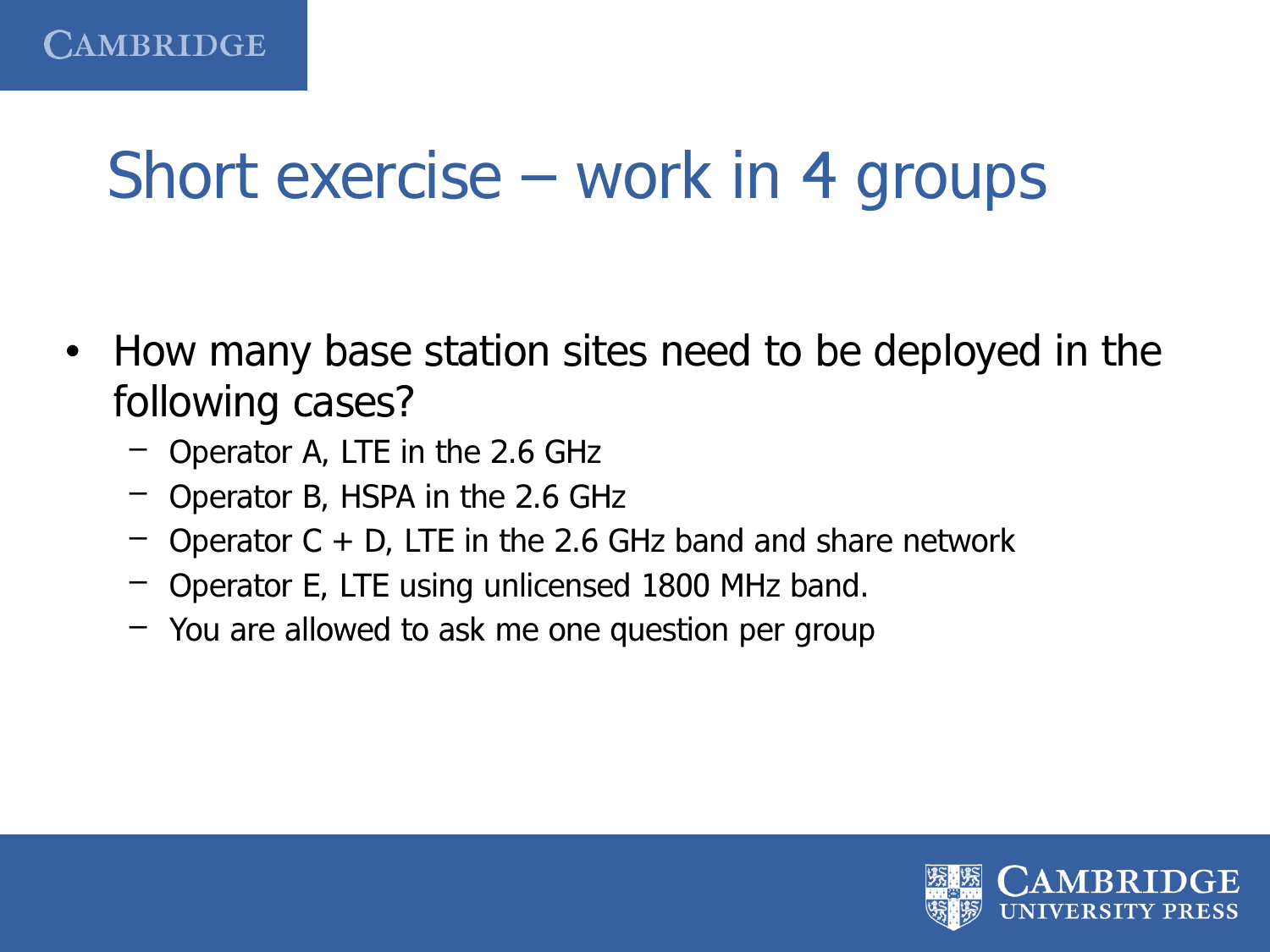

# Short exercise – work in 4 groups
How many base station sites need to be deployed in the following cases?
Operator A, LTE in the 2.6 GHz
Operator B, HSPA in the 2.6 GHz
Operator C + D, LTE in the 2.6 GHz band and share network
Operator E, LTE using unlicensed 1800 MHz band.
You are allowed to ask me one question per group